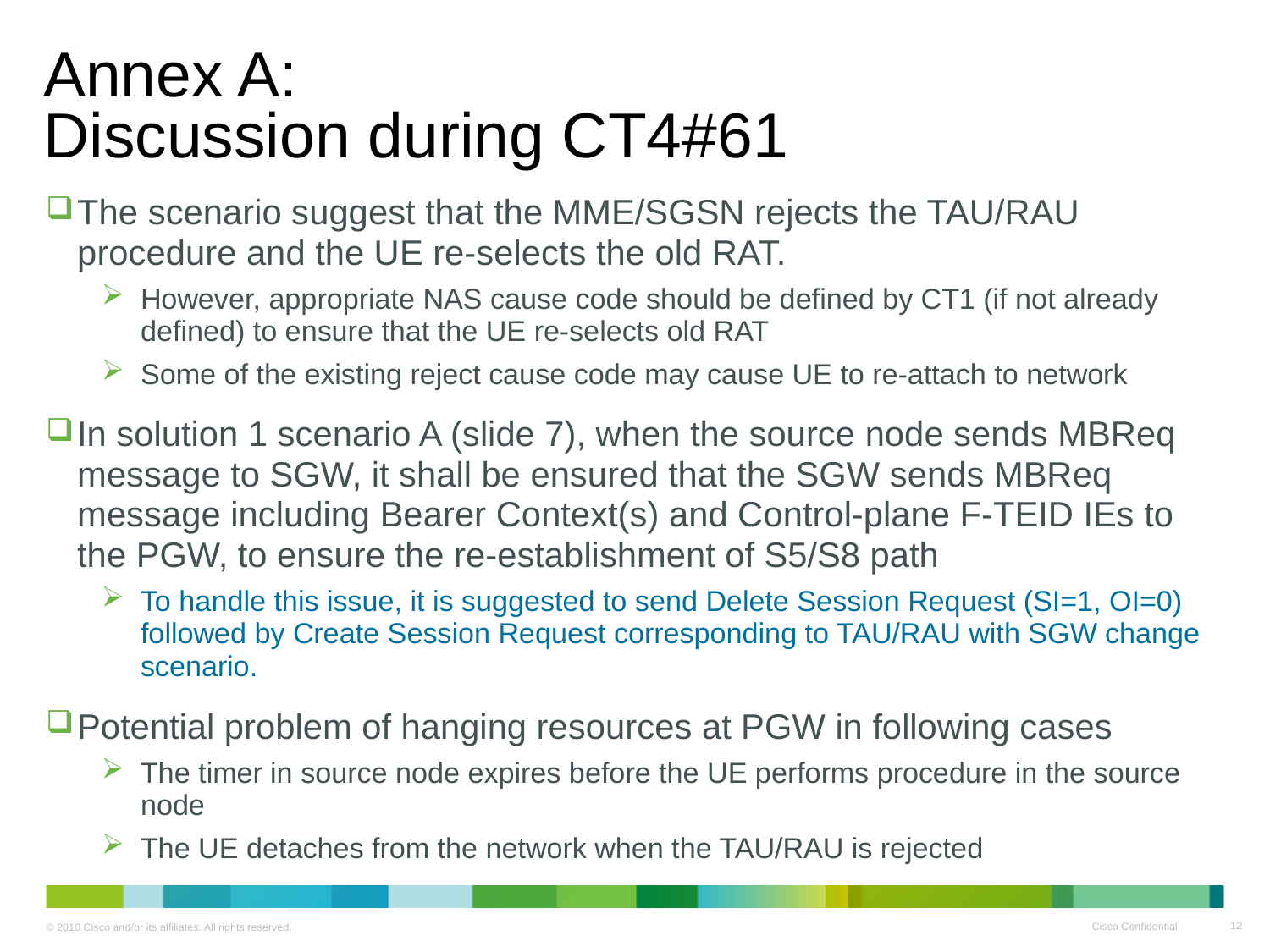

# Annex A: Discussion during CT4#61
The scenario suggest that the MME/SGSN rejects the TAU/RAU procedure and the UE re-selects the old RAT.
However, appropriate NAS cause code should be defined by CT1 (if not already defined) to ensure that the UE re-selects old RAT
Some of the existing reject cause code may cause UE to re-attach to network
In solution 1 scenario A (slide 7), when the source node sends MBReq message to SGW, it shall be ensured that the SGW sends MBReq message including Bearer Context(s) and Control-plane F-TEID IEs to the PGW, to ensure the re-establishment of S5/S8 path
To handle this issue, it is suggested to send Delete Session Request (SI=1, OI=0) followed by Create Session Request corresponding to TAU/RAU with SGW change scenario.
Potential problem of hanging resources at PGW in following cases
The timer in source node expires before the UE performs procedure in the source node
The UE detaches from the network when the TAU/RAU is rejected